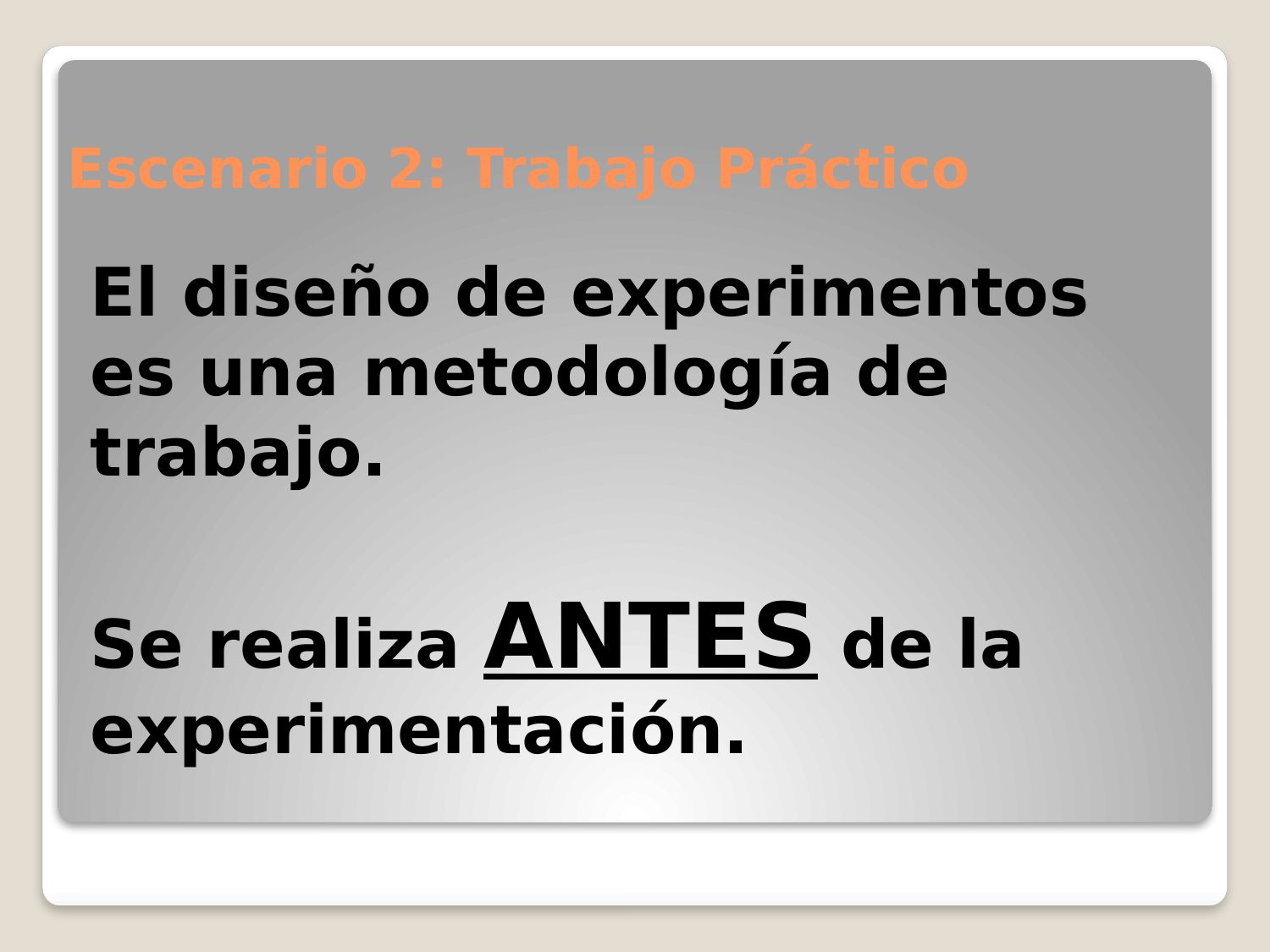

# Escenario 2: Trabajo Práctico
El diseño de experimentos es una metodología de trabajo.

Se realiza ANTES de la experimentación.